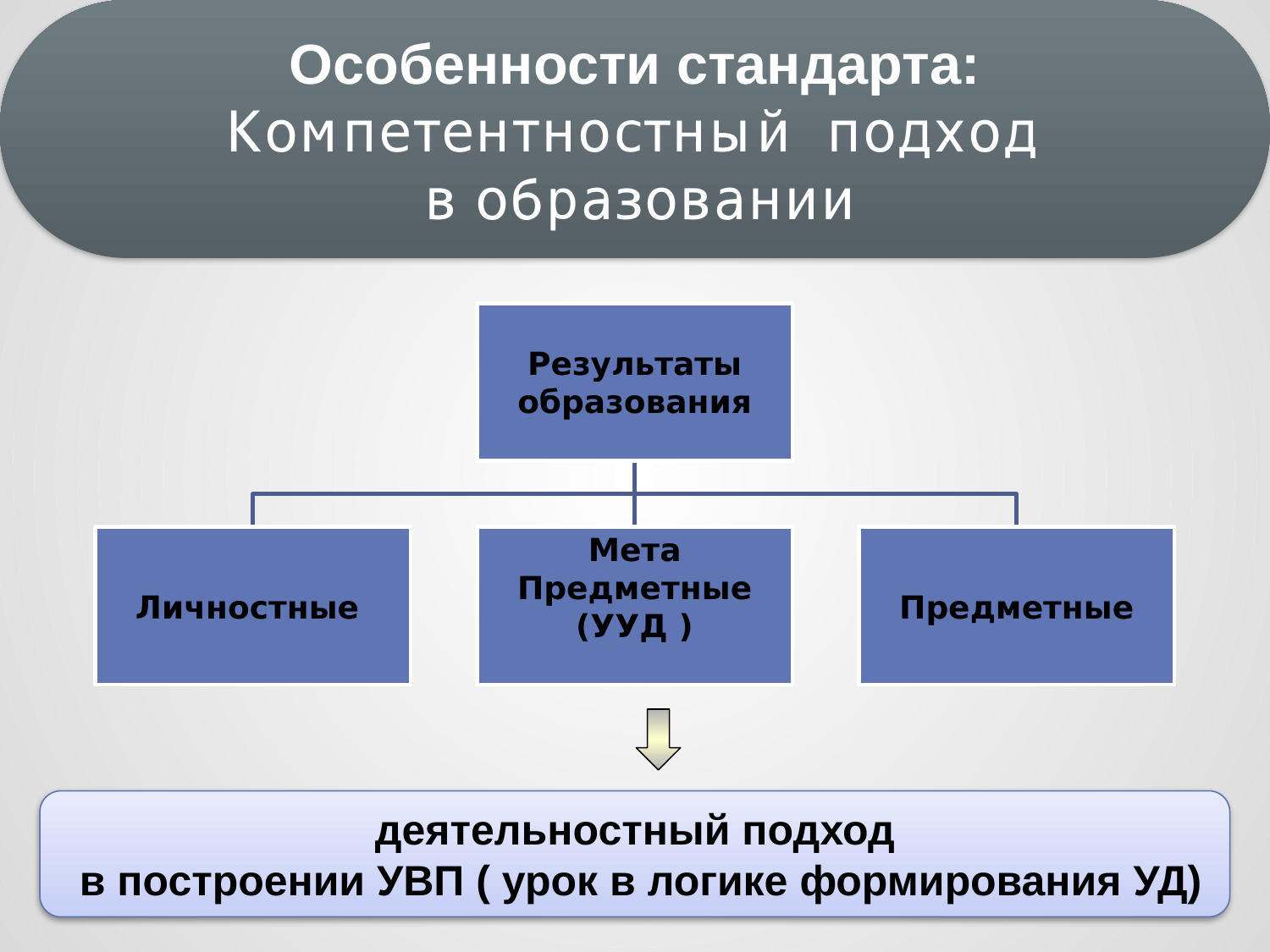

Особенности стандарта:
Компетентностный  подход
 в образовании
Результаты
образования
Личностные
Мета
Предметные
(УУД )

Предметные

деятельностный подход
 в построении УВП ( урок в логике формирования УД)
5